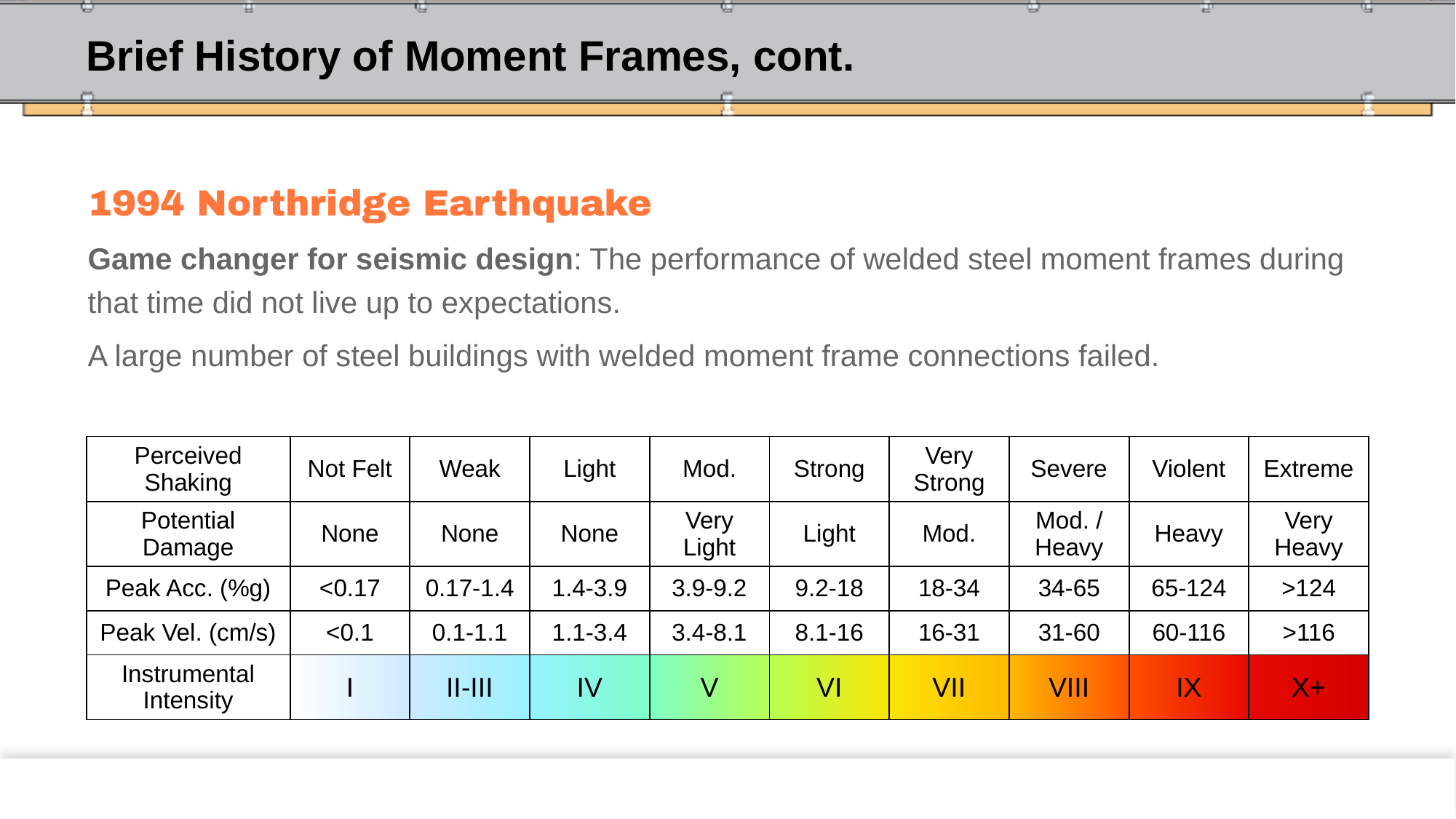

# Brief History of Moment Frames, cont.
1994 Northridge Earthquake
Game changer for seismic design: The performance of welded steel moment frames during that time did not live up to expectations.
A large number of steel buildings with welded moment frame connections failed.
| Perceived Shaking | Not Felt | Weak | Light | Mod. | Strong | Very Strong | Severe | Violent | Extreme |
| --- | --- | --- | --- | --- | --- | --- | --- | --- | --- |
| Potential Damage | None | None | None | Very Light | Light | Mod. | Mod. / Heavy | Heavy | Very Heavy |
| Peak Acc. (%g) | <0.17 | 0.17-1.4 | 1.4-3.9 | 3.9-9.2 | 9.2-18 | 18-34 | 34-65 | 65-124 | >124 |
| Peak Vel. (cm/s) | <0.1 | 0.1-1.1 | 1.1-3.4 | 3.4-8.1 | 8.1-16 | 16-31 | 31-60 | 60-116 | >116 |
| Instrumental Intensity | I | II-III | IV | V | VI | VII | VIII | IX | X+ |